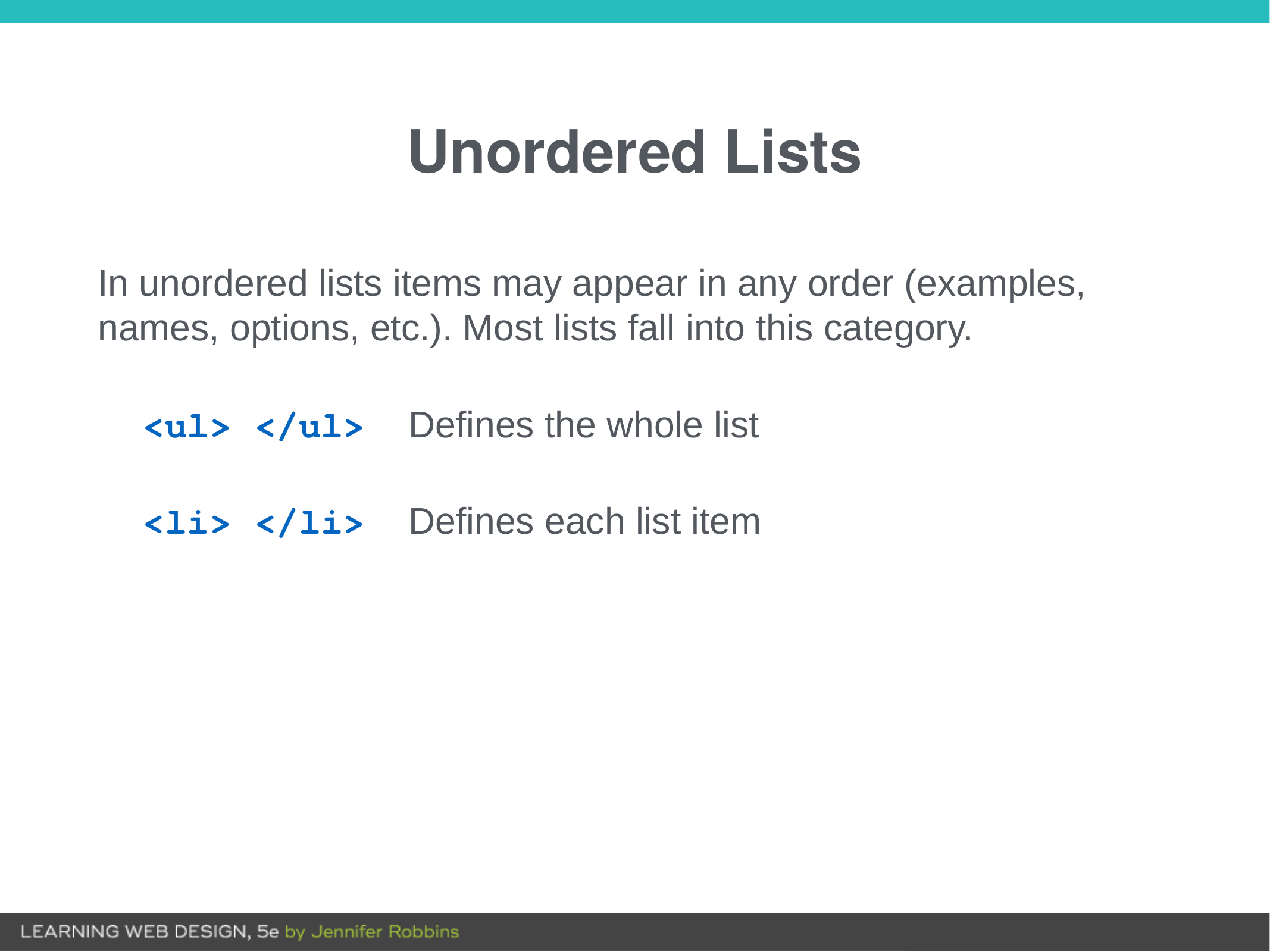

# Unordered Lists
In unordered lists items may appear in any order (examples, names, options, etc.). Most lists fall into this category.
<ul> </ul>   Defines the whole list
<li> </li>   Defines each list item